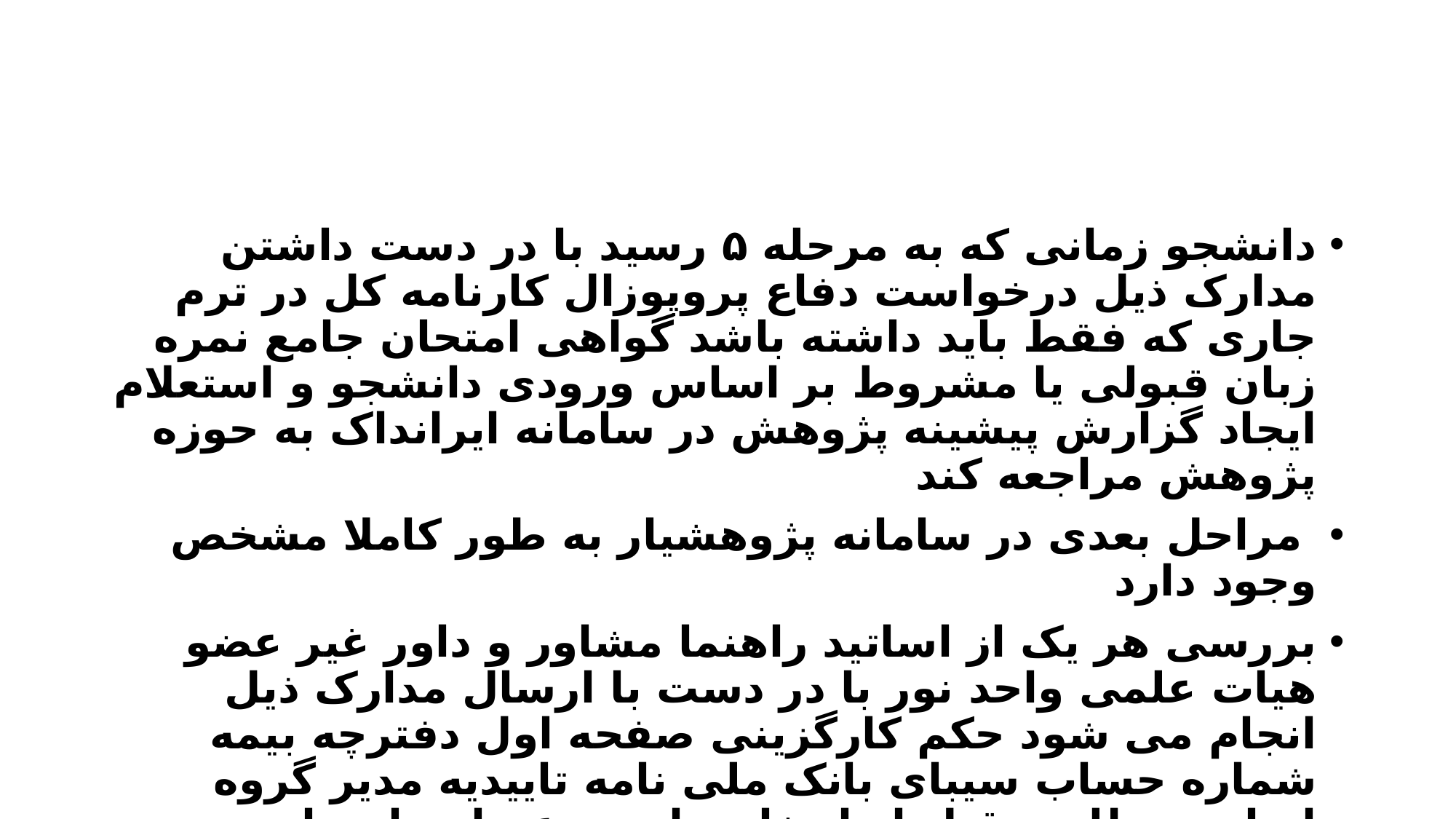

#
دانشجو زمانی که به مرحله ۵ رسید با در دست داشتن مدارک ذیل درخواست دفاع پروپوزال کارنامه کل در ترم جاری که فقط باید داشته باشد گواهی امتحان جامع نمره زبان قبولی یا مشروط بر اساس ورودی دانشجو و استعلام ایجاد گزارش پیشینه پژوهش در سامانه ایرانداک به حوزه پژوهش مراجعه کند
 مراحل بعدی در سامانه پژوهشیار به طور کاملا مشخص وجود دارد
بررسی هر یک از اساتید راهنما مشاور و داور غیر عضو هیات علمی واحد نور با در دست با ارسال مدارک ذیل انجام می شود حکم کارگزینی صفحه اول دفترچه بیمه شماره حساب سیبای بانک ملی نامه تاییدیه مدیر گروه اساتید مطلوب قبل از انتخاب باید به عنوان باید تایید مدیر گروه رسیده باشند و همچنین در سامانه‌پژوهشیار تعریف شده باشد